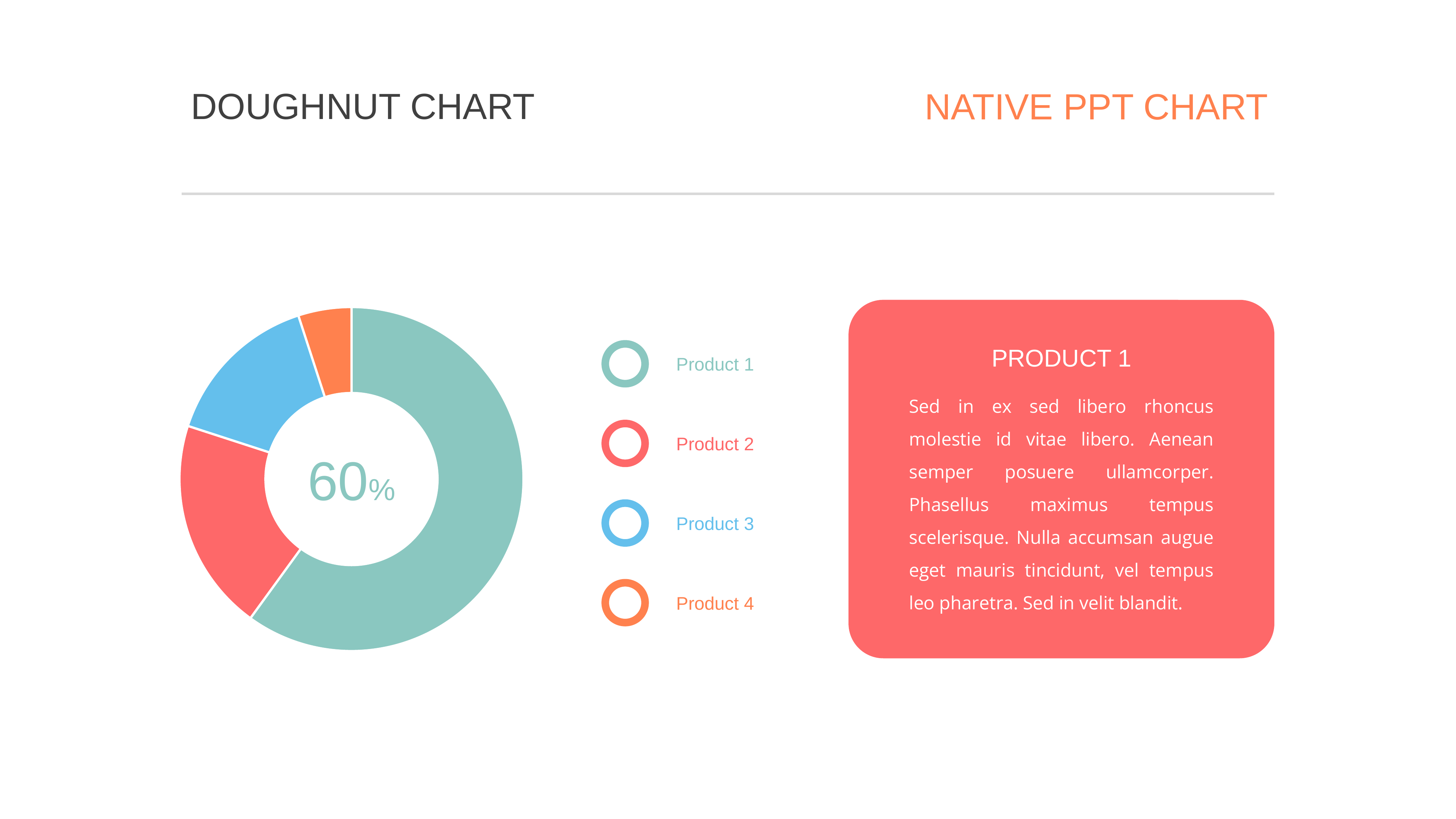

DOUGHNUT CHART
NATIVE PPT CHART

### Chart

| Category | Sales |
|---|---|
| 1st Qtr | 60.0 |
| 2nd Qtr | 20.0 |
| 3rd Qtr | 15.0 |
| 4th Qtr | 5.0 |
PRODUCT 1

Product 1
Sed in ex sed libero rhoncus molestie id vitae libero. Aenean semper posuere ullamcorper. Phasellus maximus tempus scelerisque. Nulla accumsan augue eget mauris tincidunt, vel tempus leo pharetra. Sed in velit blandit.

Product 2
60%

Product 3

Product 4